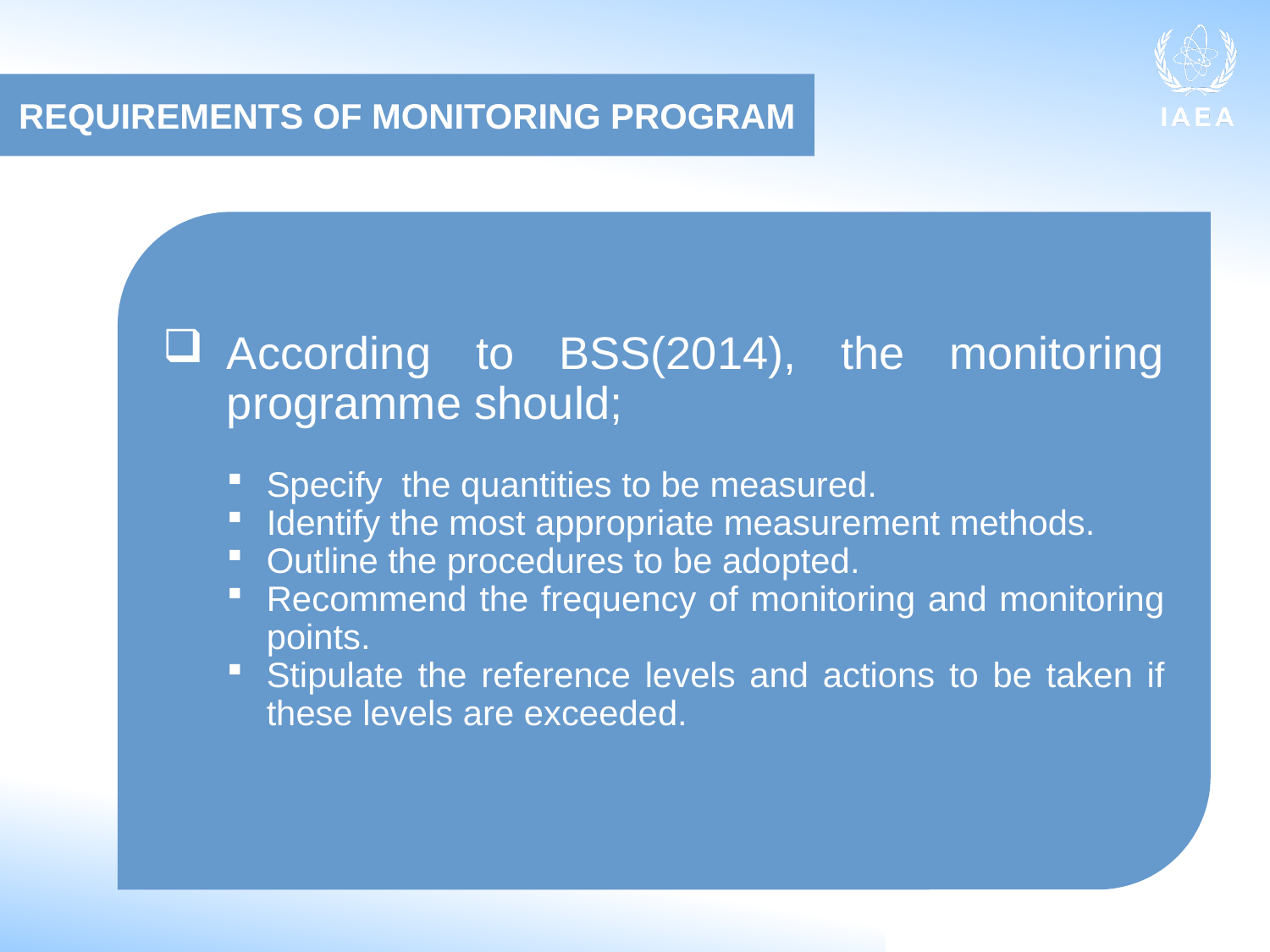

REQUIREMENTS OF MONITORING PROGRAM
According to BSS(2014), the monitoring programme should;

Specify  the quantities to be measured.
Identify the most appropriate measurement methods.
Outline the procedures to be adopted.
Recommend the frequency of monitoring and monitoring points.
Stipulate the reference levels and actions to be taken if these levels are exceeded.